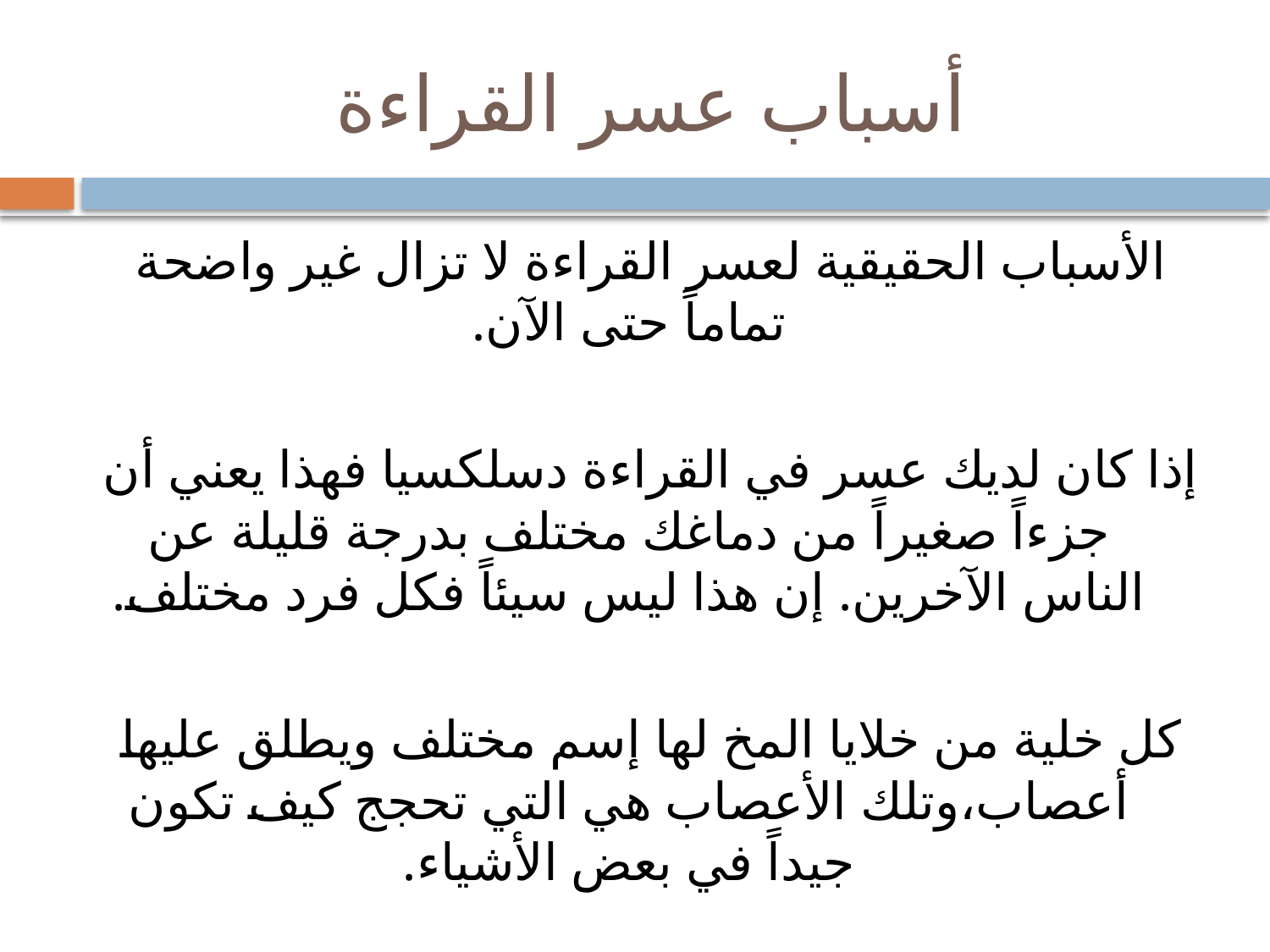

# أسباب عسر القراءة
الأسباب الحقيقية لعسر القراءة لا تزال غير واضحة تماماً حتى الآن.

إذا كان لديك عسر في القراءة دسلكسيا فهذا يعني أن جزءاً صغيراً من دماغك مختلف بدرجة قليلة عن الناس الآخرين. إن هذا ليس سيئاً فكل فرد مختلف.

كل خلية من خلايا المخ لها إسم مختلف ويطلق عليها أعصاب،وتلك الأعصاب هي التي تحجج كيف تكون جيداً في بعض الأشياء.